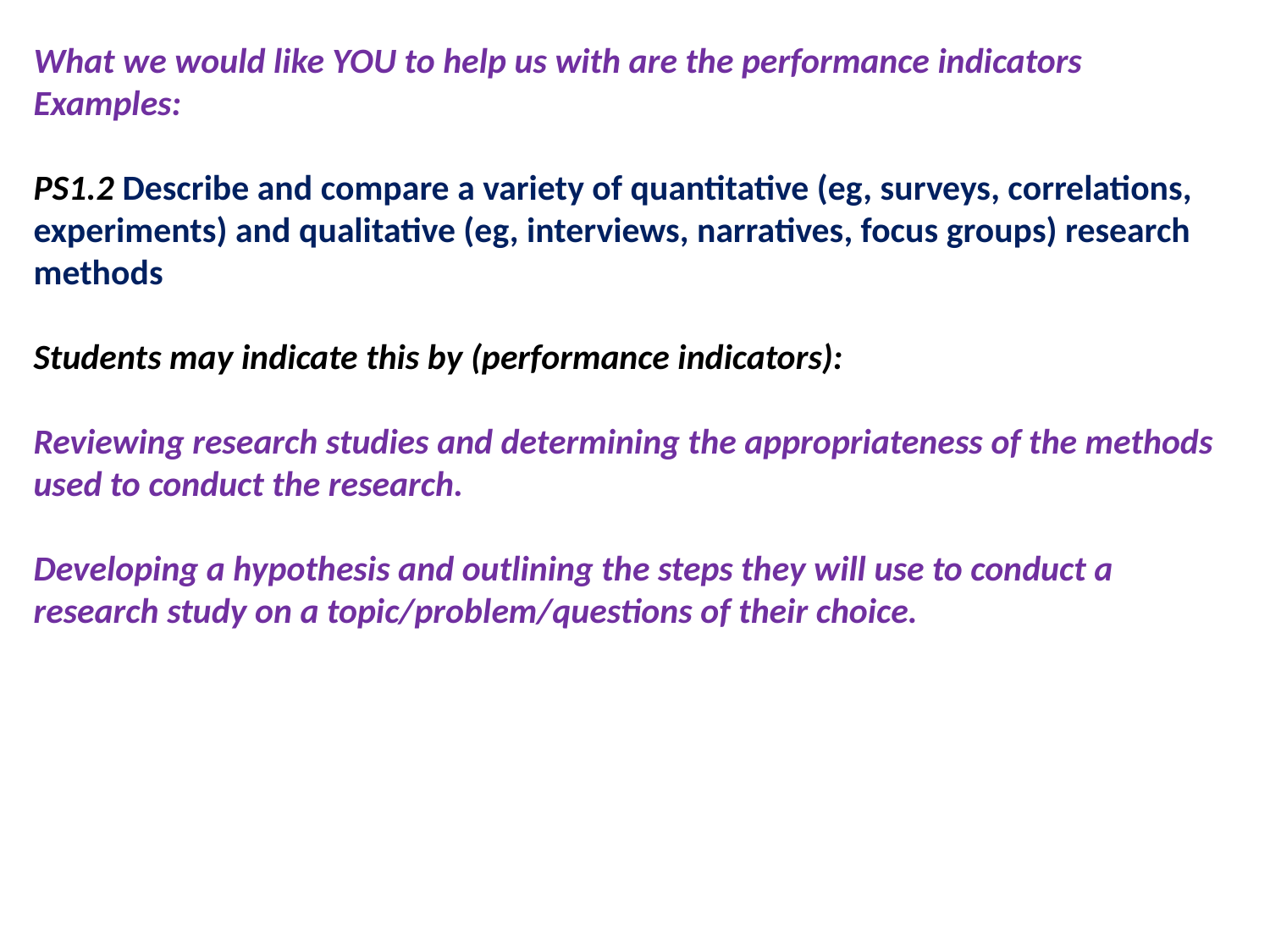

What we would like YOU to help us with are the performance indicators
Examples:

PS1.2 Describe and compare a variety of quantitative (eg, surveys, correlations, experiments) and qualitative (eg, interviews, narratives, focus groups) research methods

Students may indicate this by (performance indicators):

Reviewing research studies and determining the appropriateness of the methods used to conduct the research.

Developing a hypothesis and outlining the steps they will use to conduct a research study on a topic/problem/questions of their choice.